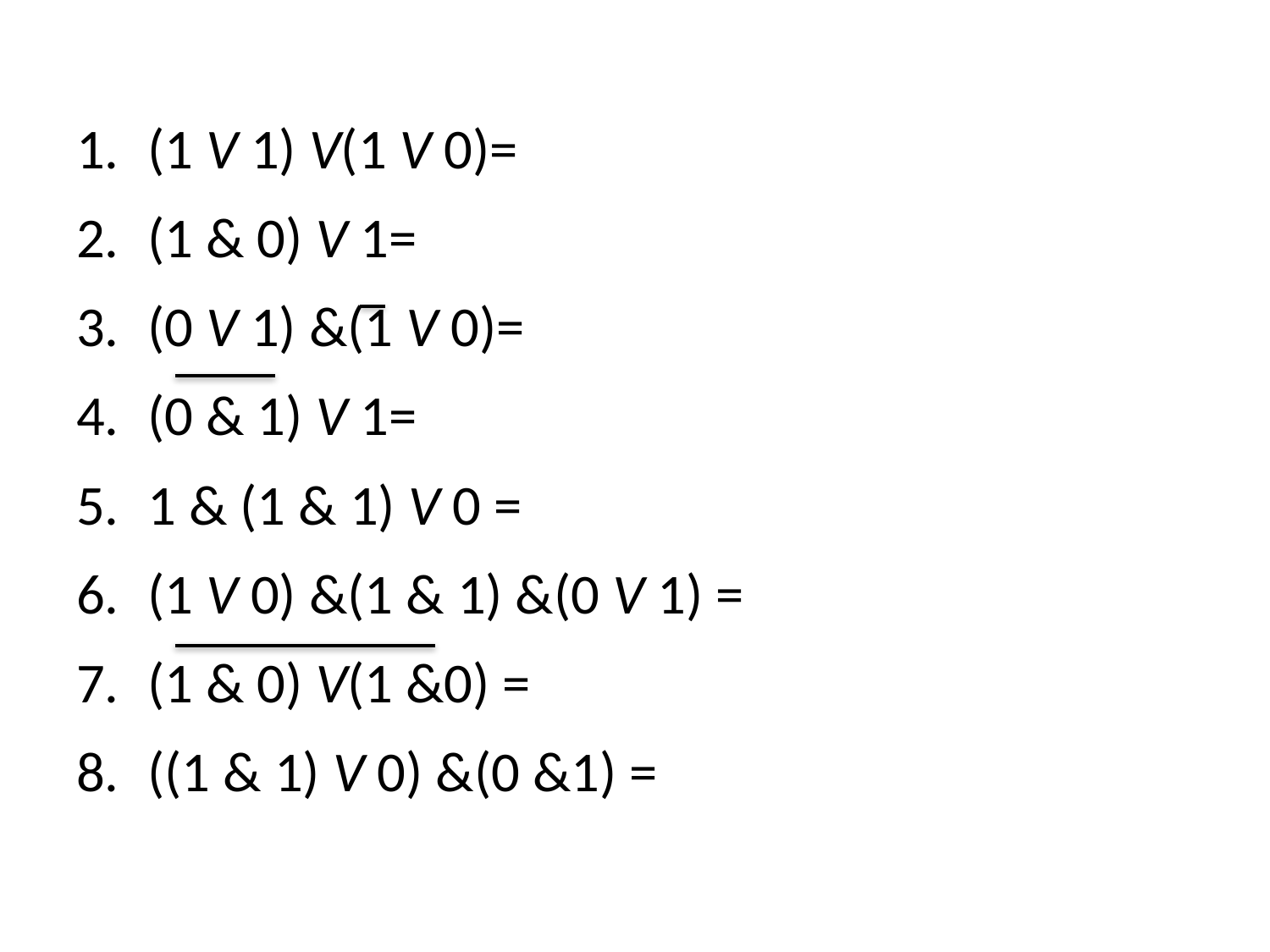

(1 V 1) V(1 V 0)=
(1 & 0) V 1=
(0 V 1) &(1 V 0)=
(0 & 1) V 1=
1 & (1 & 1) V 0 =
(1 V 0) &(1 & 1) &(0 V 1) =
(1 & 0) V(1 &0) =
((1 & 1) V 0) &(0 &1) =